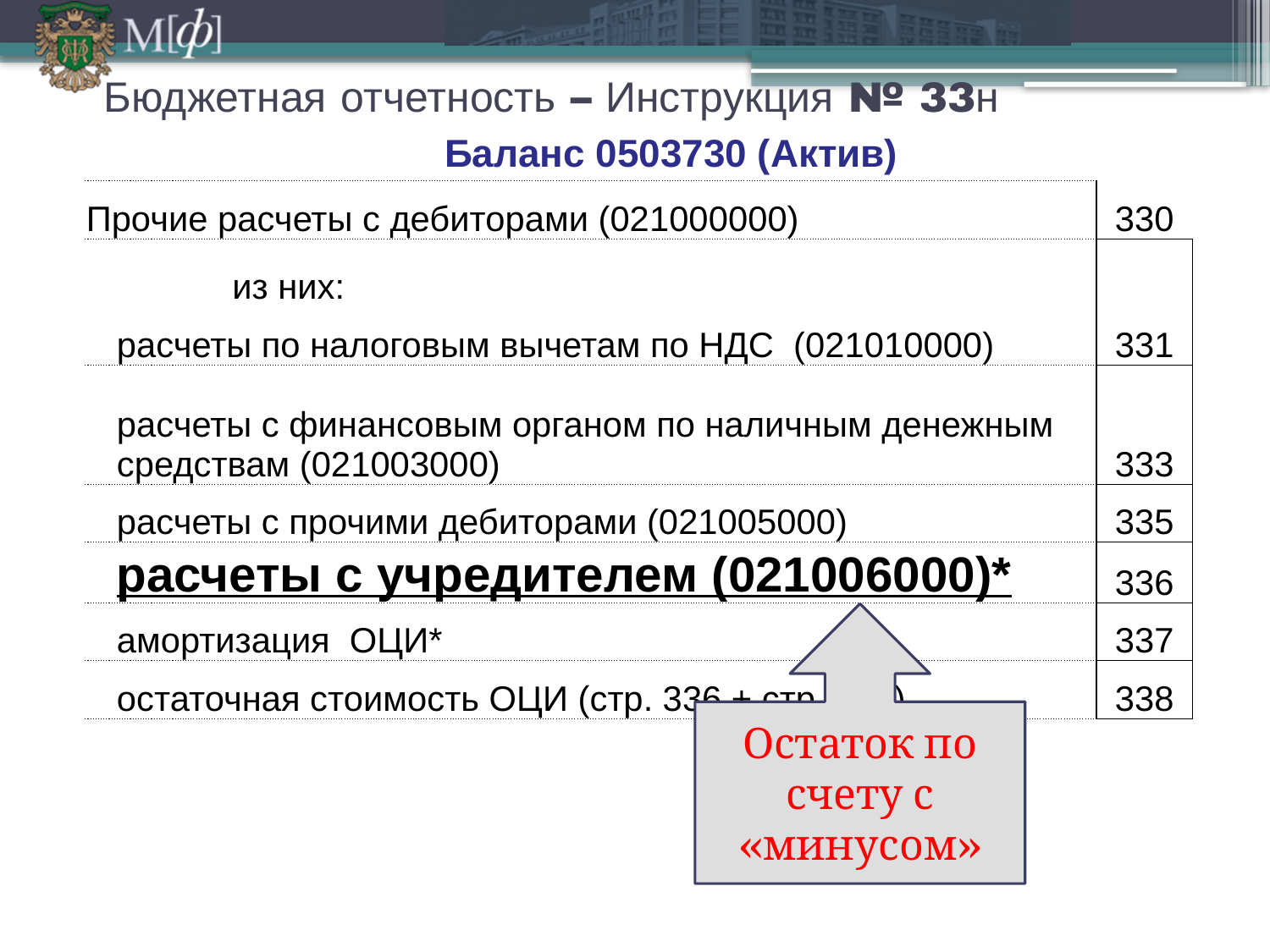

Бюджетная отчетность – Инструкция № 33н
Баланс 0503730 (Актив)
| Прочие расчеты с дебиторами (021000000) | 330 |
| --- | --- |
| из них: |  |
| расчеты по налоговым вычетам по НДС (021010000) | 331 |
| расчеты с финансовым органом по наличным денежным средствам (021003000) | 333 |
| расчеты с прочими дебиторами (021005000) | 335 |
| расчеты с учредителем (021006000)\* | 336 |
| амортизация ОЦИ\* | 337 |
| остаточная стоимость ОЦИ (стр. 336 + стр. 337) | 338 |
Остаток по счету с «минусом»